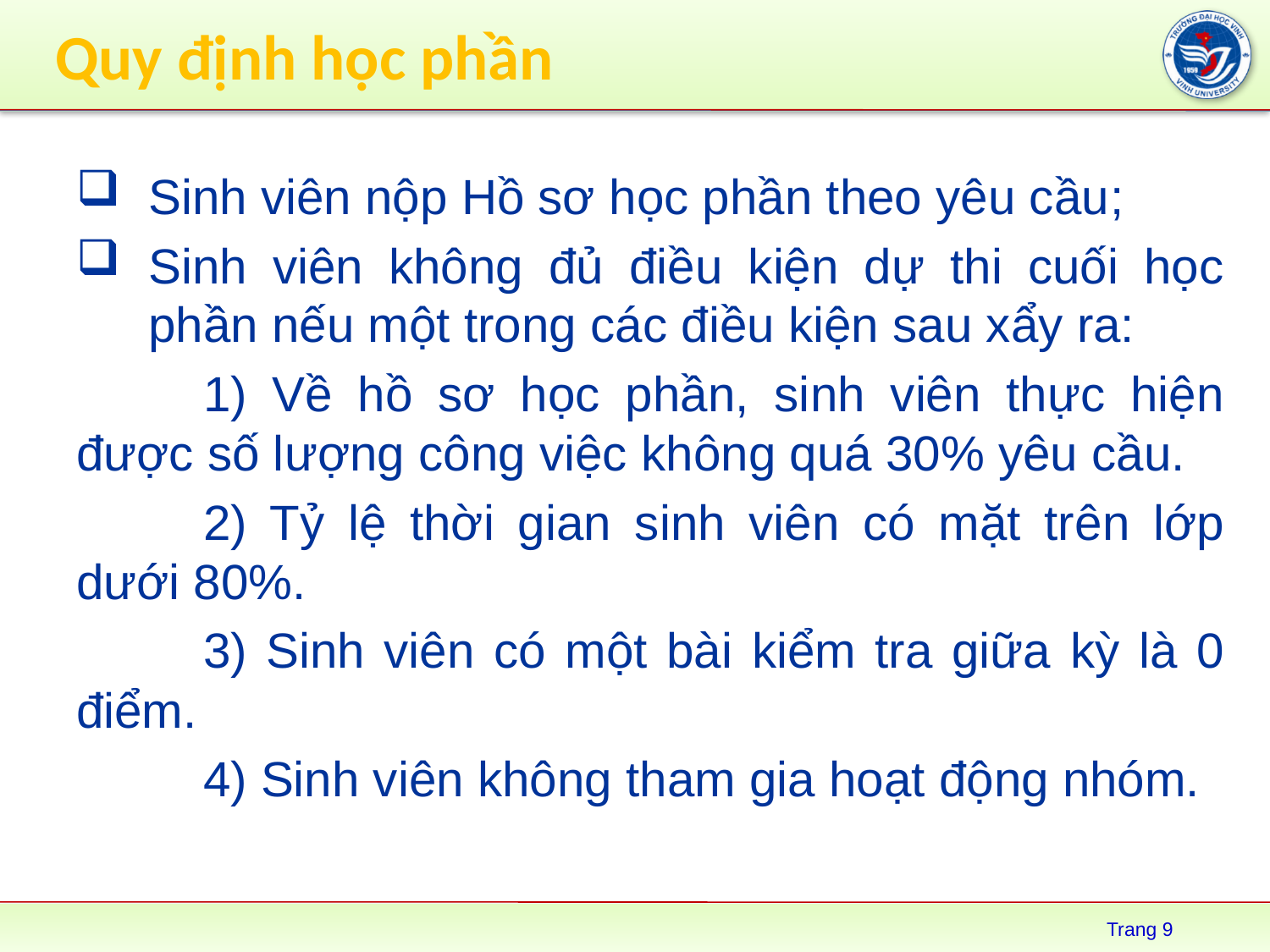

# Quy định học phần
Sinh viên nộp Hồ sơ học phần theo yêu cầu;
Sinh viên không đủ điều kiện dự thi cuối học phần nếu một trong các điều kiện sau xẩy ra:
	1) Về hồ sơ học phần, sinh viên thực hiện được số lượng công việc không quá 30% yêu cầu.
	2) Tỷ lệ thời gian sinh viên có mặt trên lớp dưới 80%.
	3) Sinh viên có một bài kiểm tra giữa kỳ là 0 điểm.
	4) Sinh viên không tham gia hoạt động nhóm.